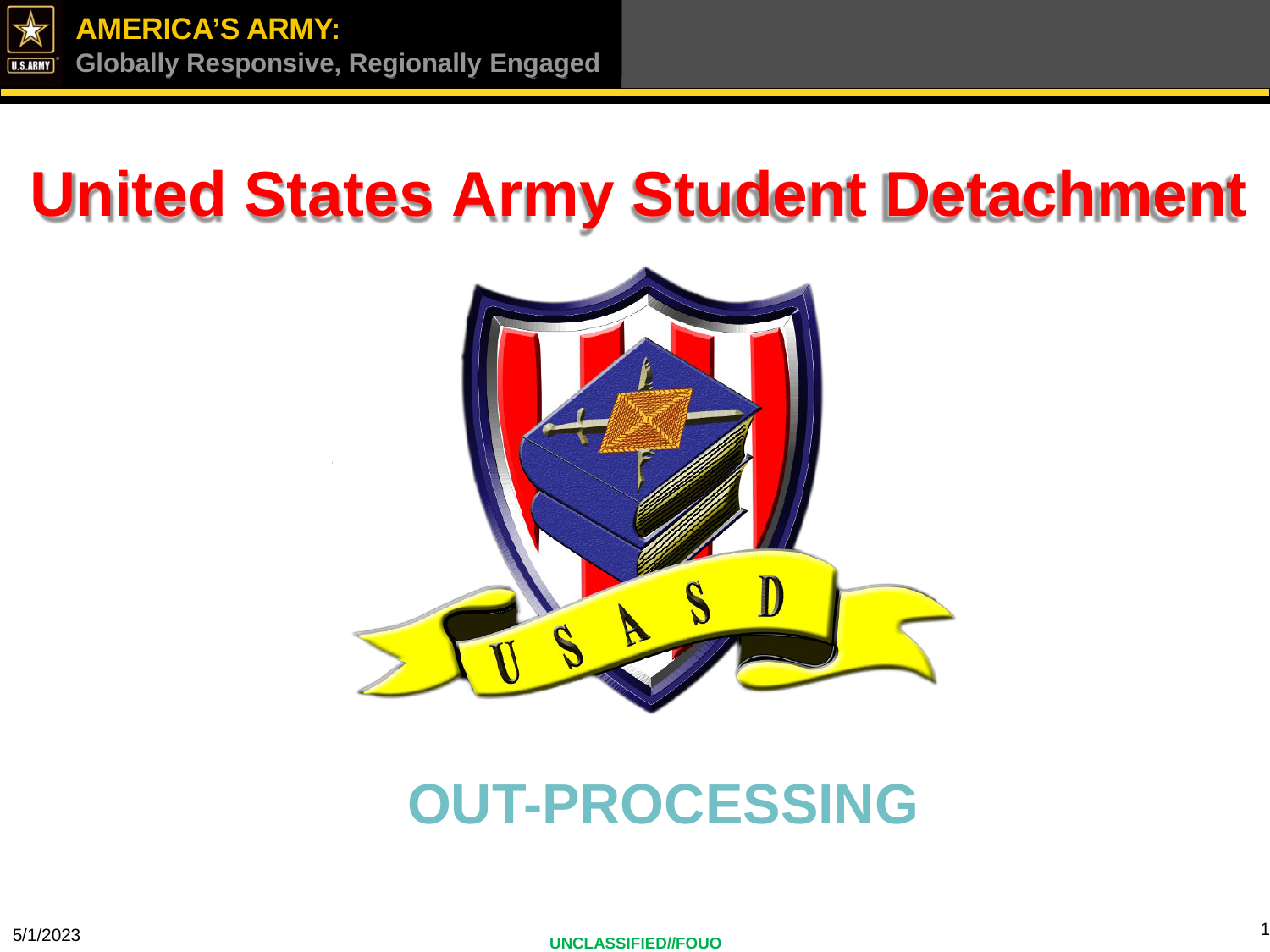

AMERICA’S ARMY:
Globally Responsive, Regionally Engaged
UNCLASS/FOUO

United States Army Student Detachment

OUT-PROCESSING
1
5/1/2023